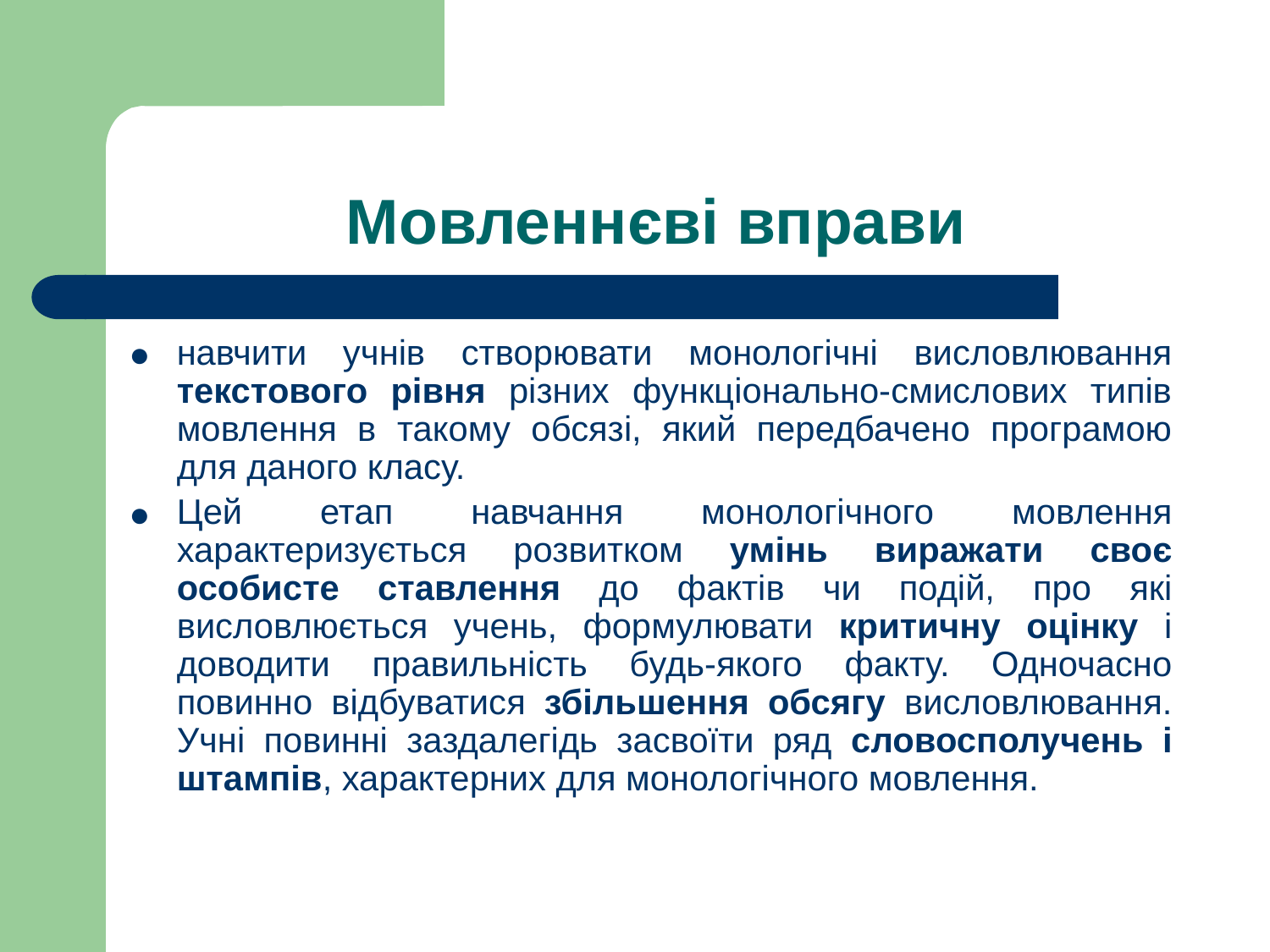

# Мовленнєві вправи
навчити учнів створювати монологічні висловлювання текстового рівня різних функціонально-смислових типів мовлення в такому обсязі, який передбачено програмою для даного класу.
Цей етап навчання монологічного мовлення характеризується розвитком умінь виражати своє особисте ставлення до фактів чи подій, про які висловлюється учень, формулювати критичну оцінку і доводити правильність будь-якого факту. Одночасно повинно відбуватися збільшення обсягу висловлювання. Учні повинні заздалегідь засвоїти ряд словосполучень і штампів, характерних для монологічного мовлення.